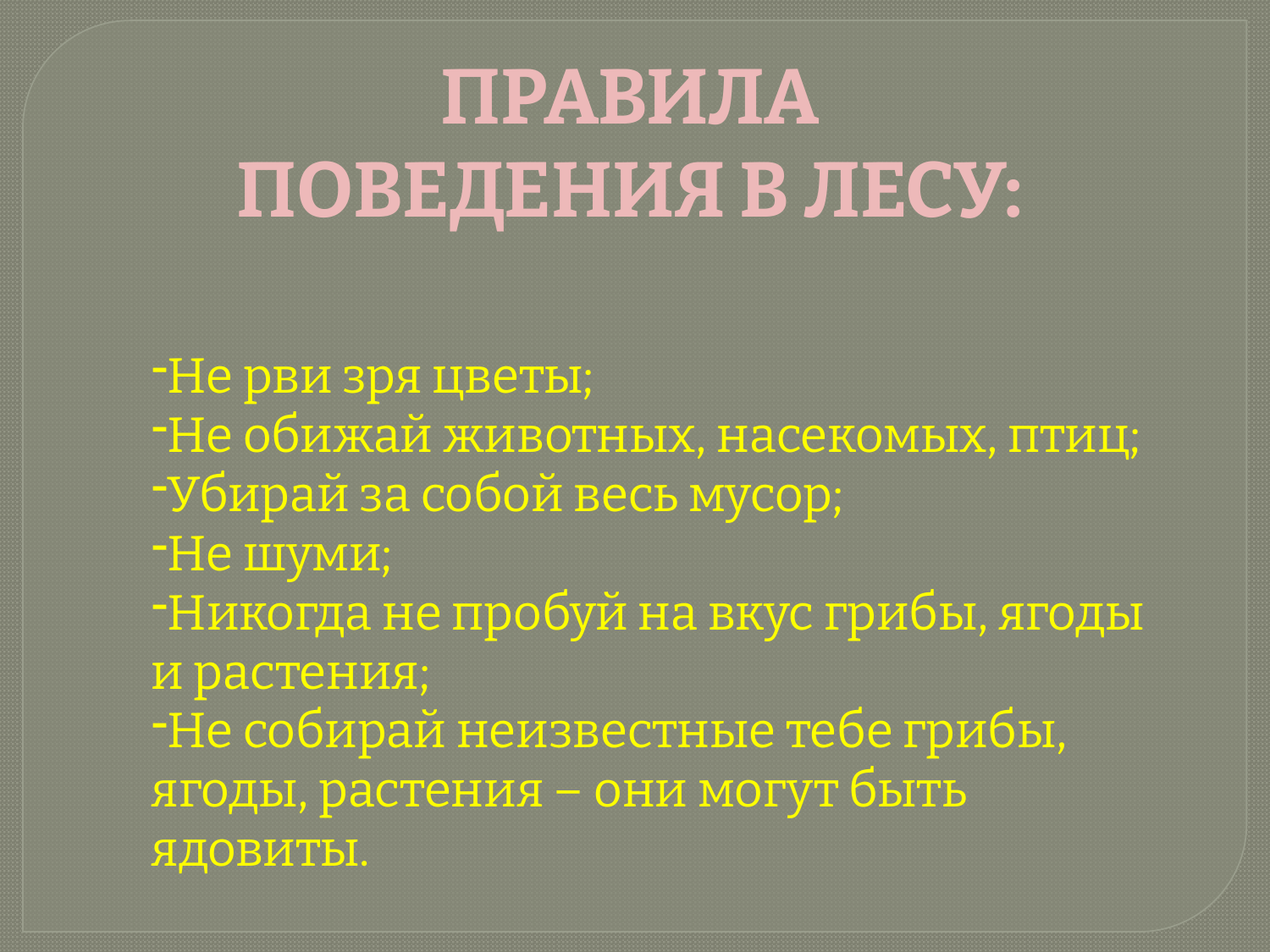

ПРАВИЛА ПОВЕДЕНИЯ В ЛЕСУ:
Не рви зря цветы;
Не обижай животных, насекомых, птиц;
Убирай за собой весь мусор;
Не шуми;
Никогда не пробуй на вкус грибы, ягоды и растения;
Не собирай неизвестные тебе грибы, ягоды, растения – они могут быть ядовиты.